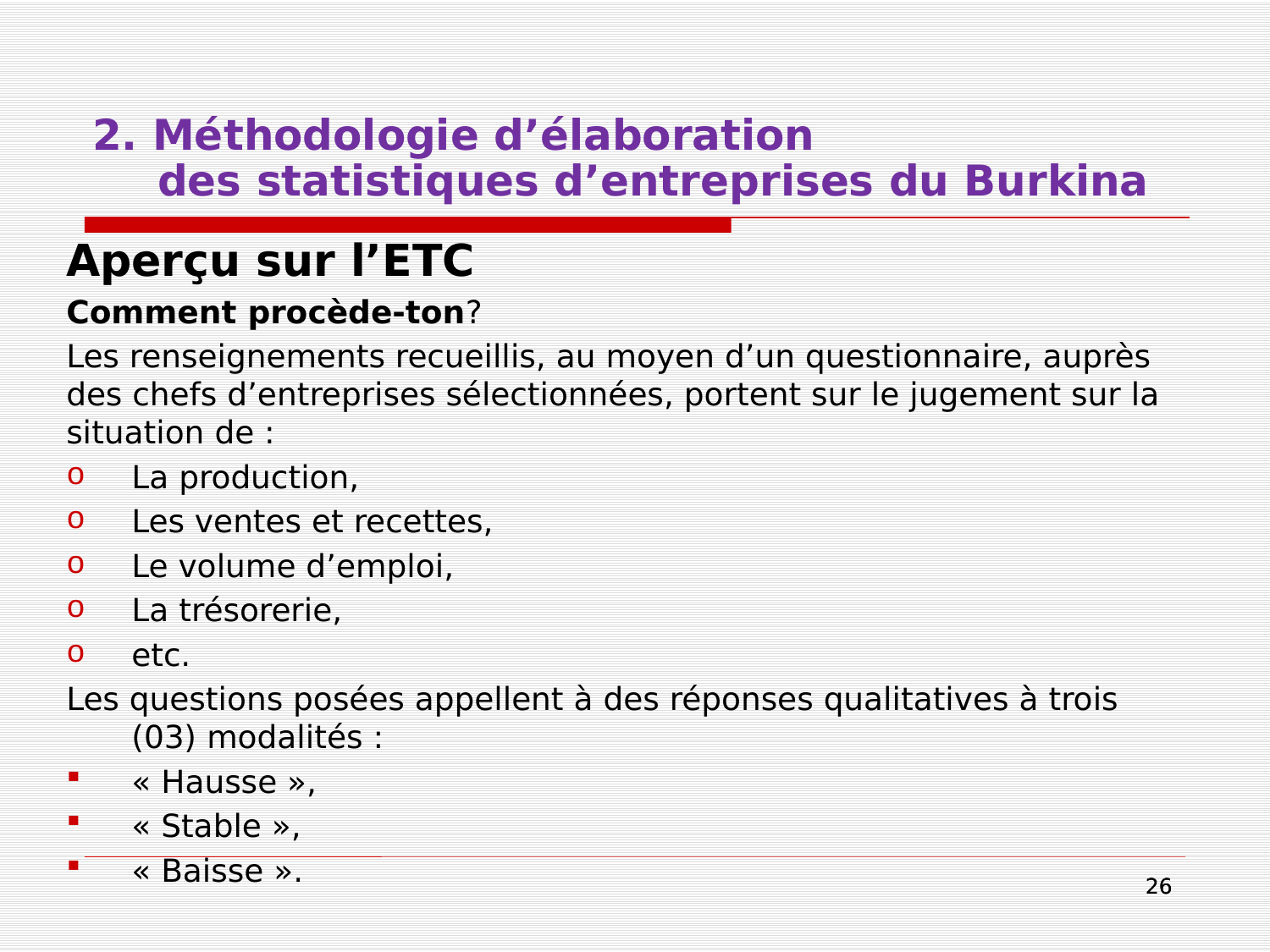

# 2. Méthodologie d’élaboration des statistiques d’entreprises du Burkina
Aperçu sur l’ETC
Comment procède-ton?
Les renseignements recueillis, au moyen d’un questionnaire, auprès des chefs d’entreprises sélectionnées, portent sur le jugement sur la situation de :
La production,
Les ventes et recettes,
Le volume d’emploi,
La trésorerie,
etc.
Les questions posées appellent à des réponses qualitatives à trois (03) modalités :
« Hausse »,
« Stable »,
« Baisse ».

26
26